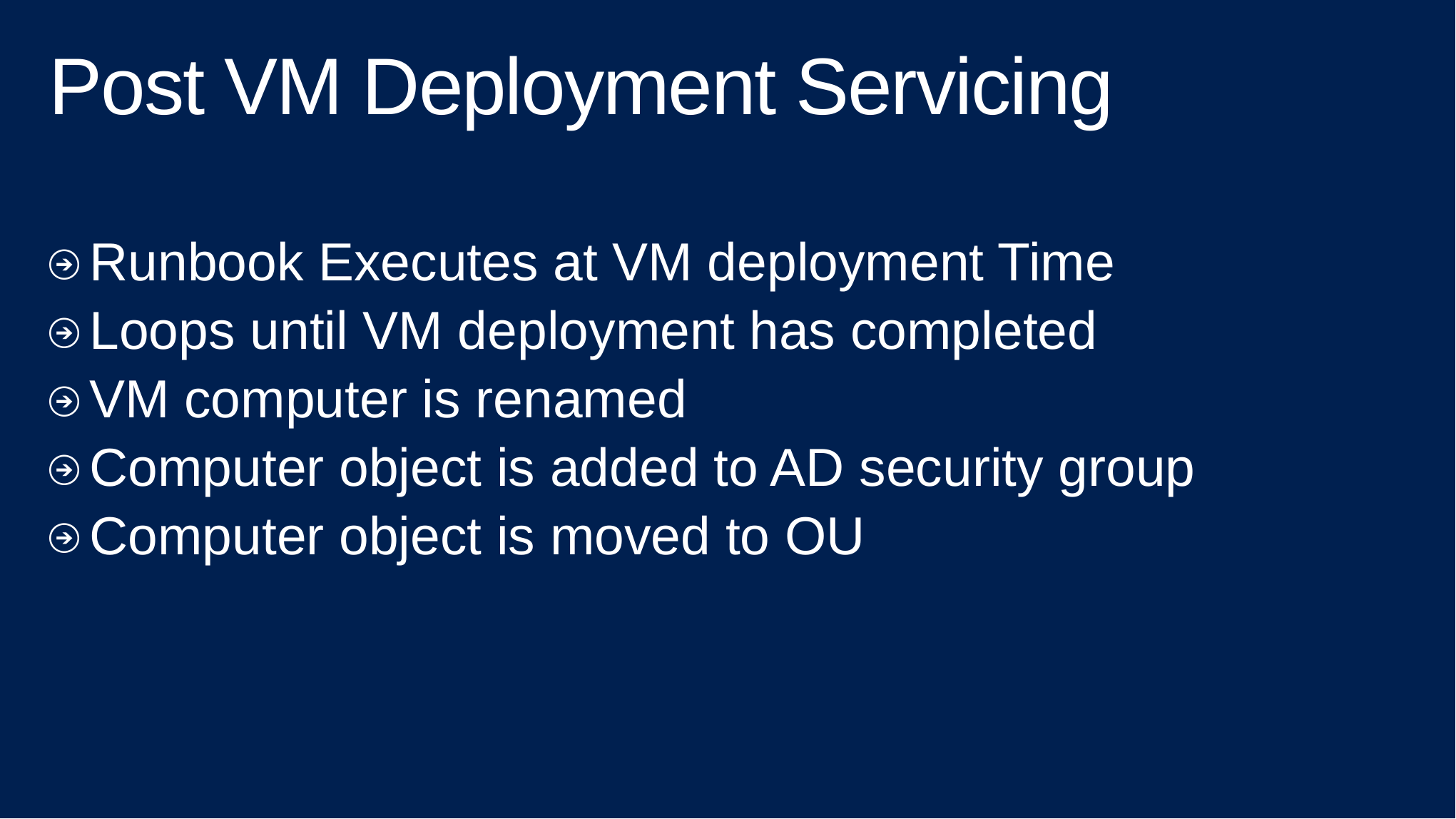

# Post VM Deployment Servicing

Runbook Executes at VM deployment Time
Loops until VM deployment has completed
VM computer is renamed
Computer object is added to AD security group
Computer object is moved to OU